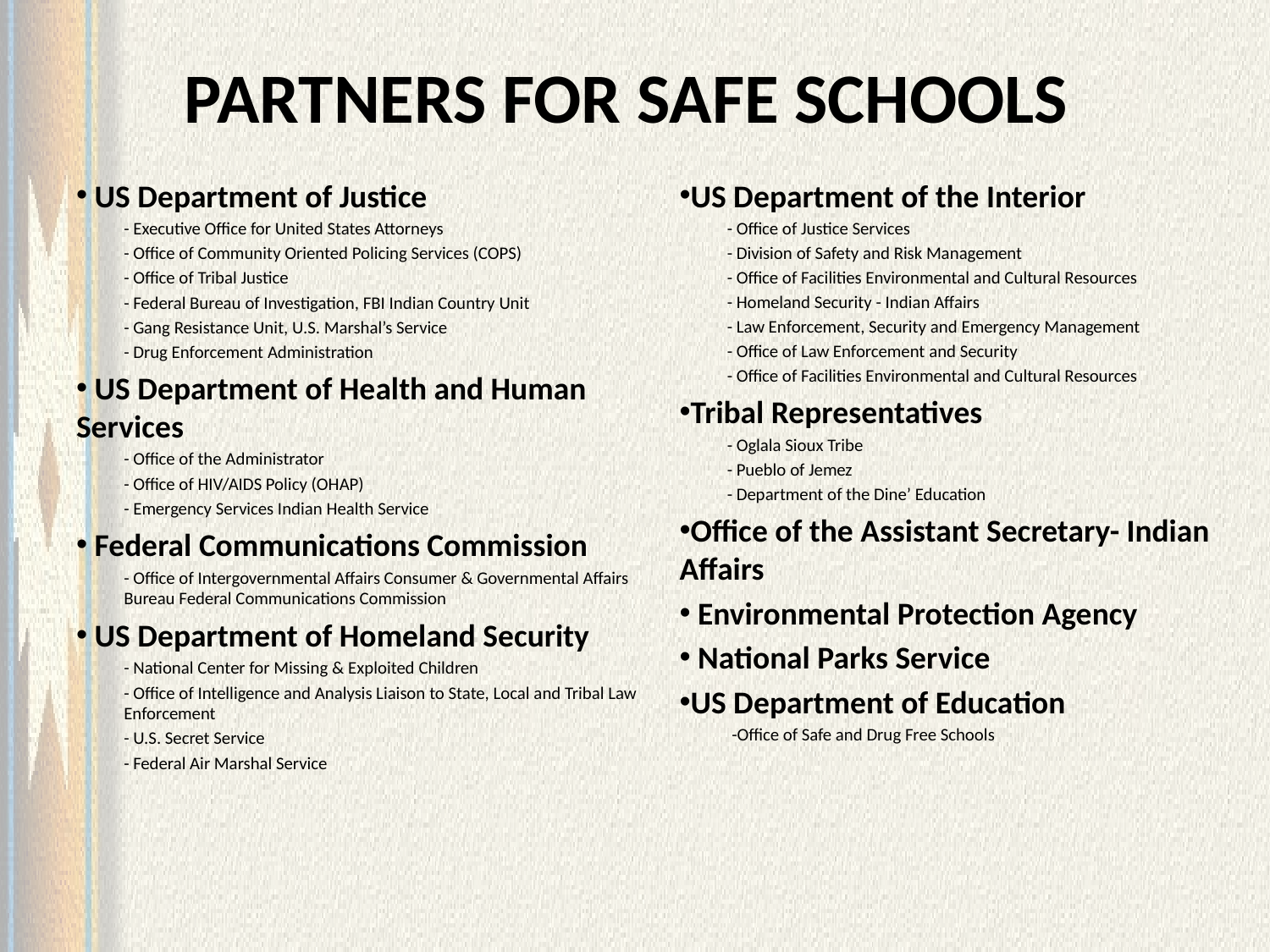

# PARTNERS FOR SAFE SCHOOLS
 US Department of Justice
	- Executive Office for United States Attorneys
	- Office of Community Oriented Policing Services (COPS)
	- Office of Tribal Justice
	- Federal Bureau of Investigation, FBI Indian Country Unit
	- Gang Resistance Unit, U.S. Marshal’s Service
	- Drug Enforcement Administration
 US Department of Health and Human Services
	- Office of the Administrator
	- Office of HIV/AIDS Policy (OHAP)
	- Emergency Services Indian Health Service
 Federal Communications Commission
	- Office of Intergovernmental Affairs Consumer & Governmental Affairs Bureau Federal Communications Commission
 US Department of Homeland Security
	- National Center for Missing & Exploited Children
	- Office of Intelligence and Analysis Liaison to State, Local and Tribal Law Enforcement
	- U.S. Secret Service
	- Federal Air Marshal Service
US Department of the Interior
	- Office of Justice Services
	- Division of Safety and Risk Management
	- Office of Facilities Environmental and Cultural Resources
	- Homeland Security - Indian Affairs
	- Law Enforcement, Security and Emergency Management
	- Office of Law Enforcement and Security
	- Office of Facilities Environmental and Cultural Resources
Tribal Representatives
	- Oglala Sioux Tribe
	- Pueblo of Jemez
	- Department of the Dine’ Education
Office of the Assistant Secretary- Indian Affairs
 Environmental Protection Agency
 National Parks Service
US Department of Education
             -Office of Safe and Drug Free Schools